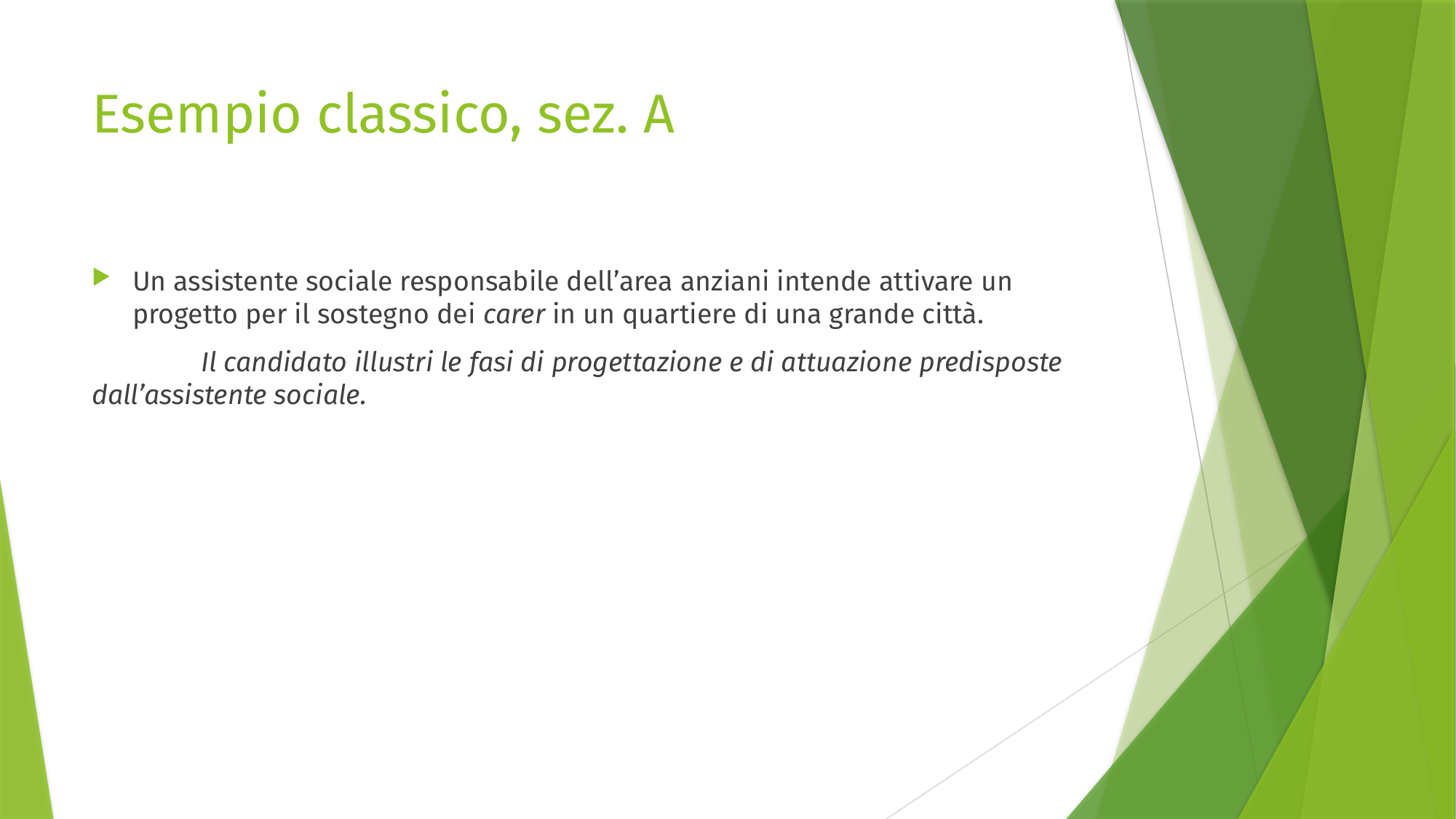

# Esempio classico, sez. A
Un assistente sociale responsabile dell’area anziani intende attivare un progetto per il sostegno dei carer in un quartiere di una grande città.
	Il candidato illustri le fasi di progettazione e di attuazione predisposte 	dall’assistente sociale.